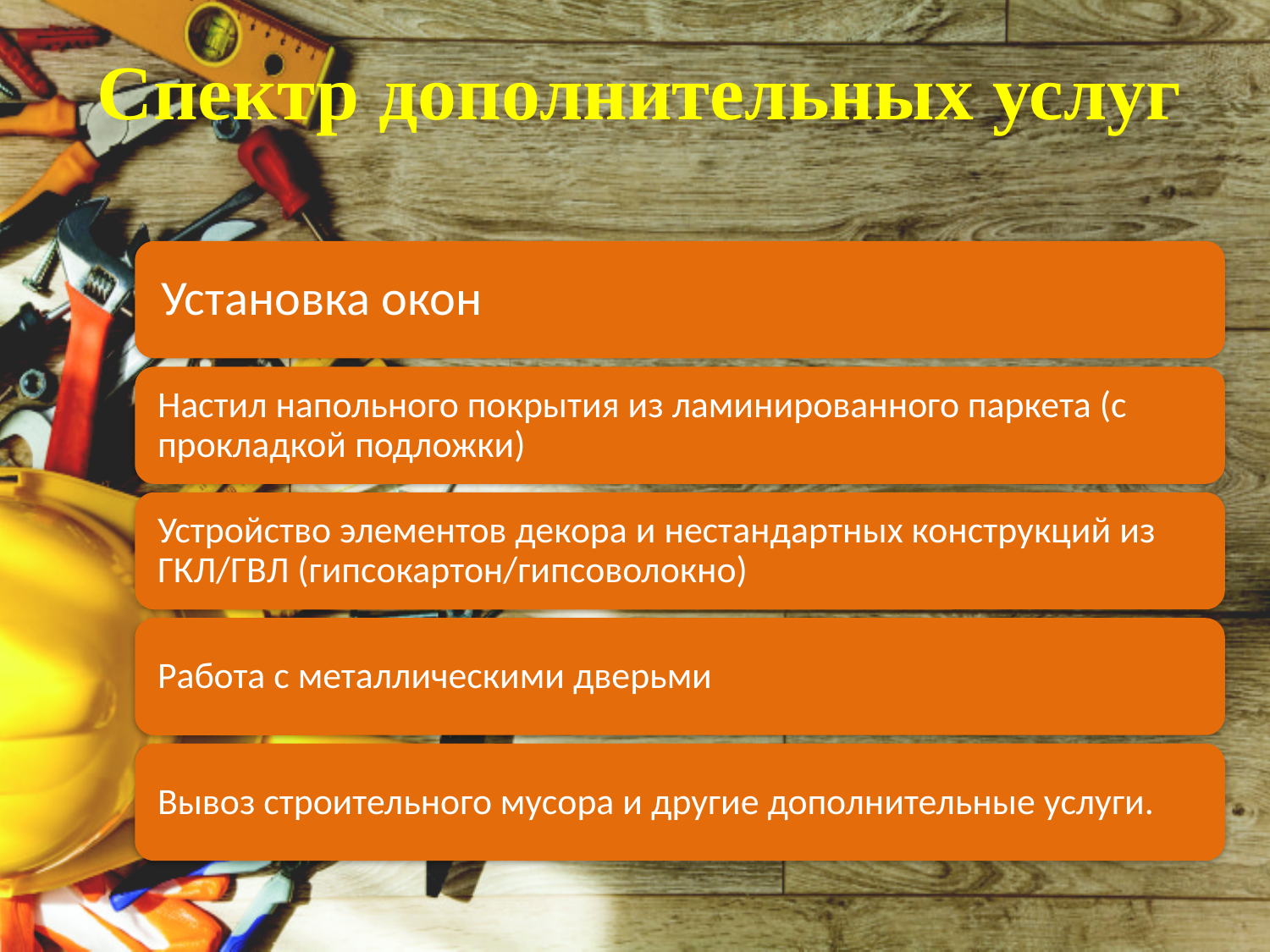

Спектр дополнительных услуг
Установка окон
Настил напольного покрытия из ламинированного паркета (с прокладкой подложки)
Устройство элементов декора и нестандартных конструкций из ГКЛ/ГВЛ (гипсокартон/гипсоволокно)
Работа с металлическими дверьми
Вывоз строительного мусора и другие дополнительные услуги.